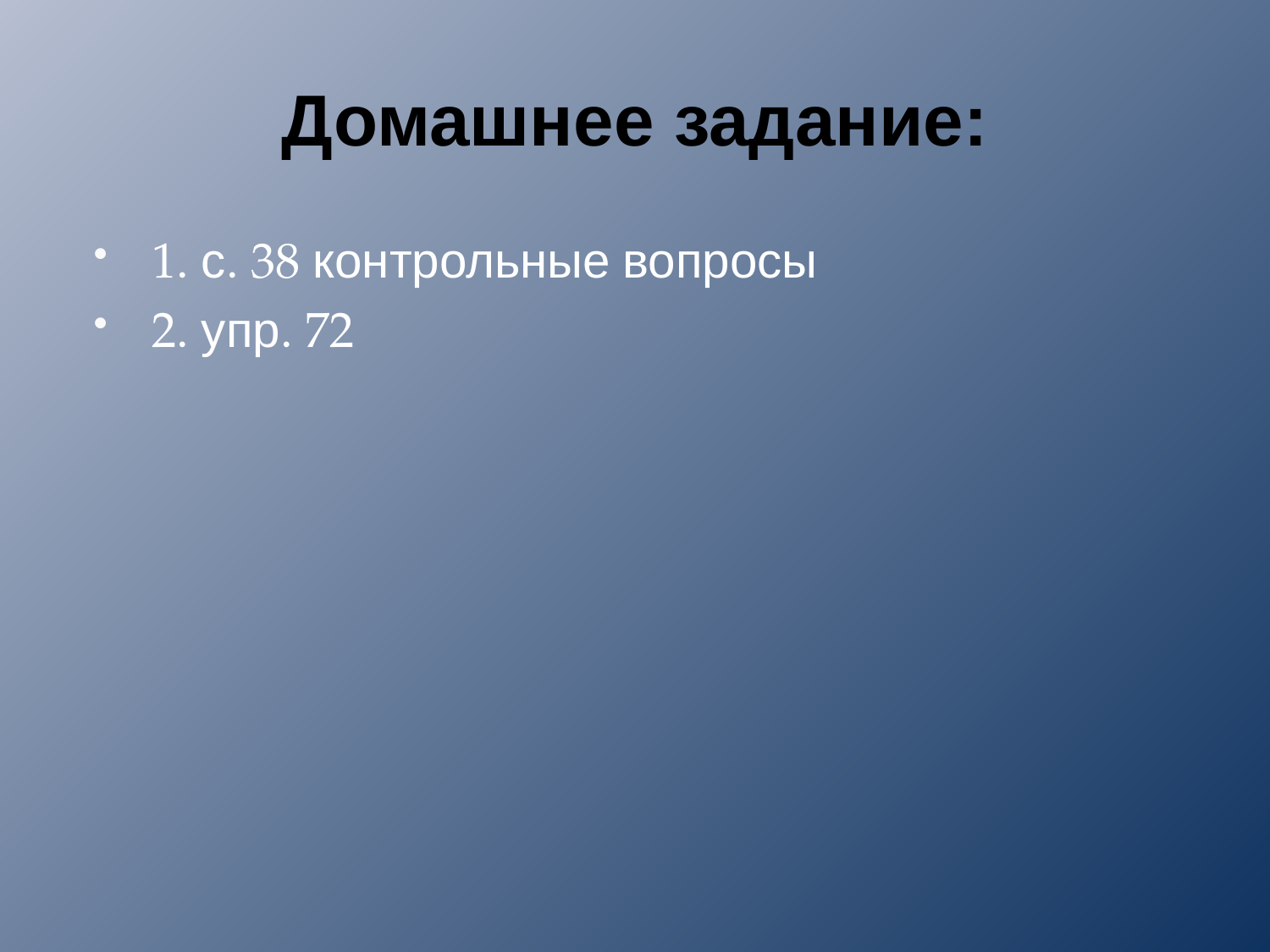

# Домашнее задание:
1. с. 38 контрольные вопросы
2. упр. 72